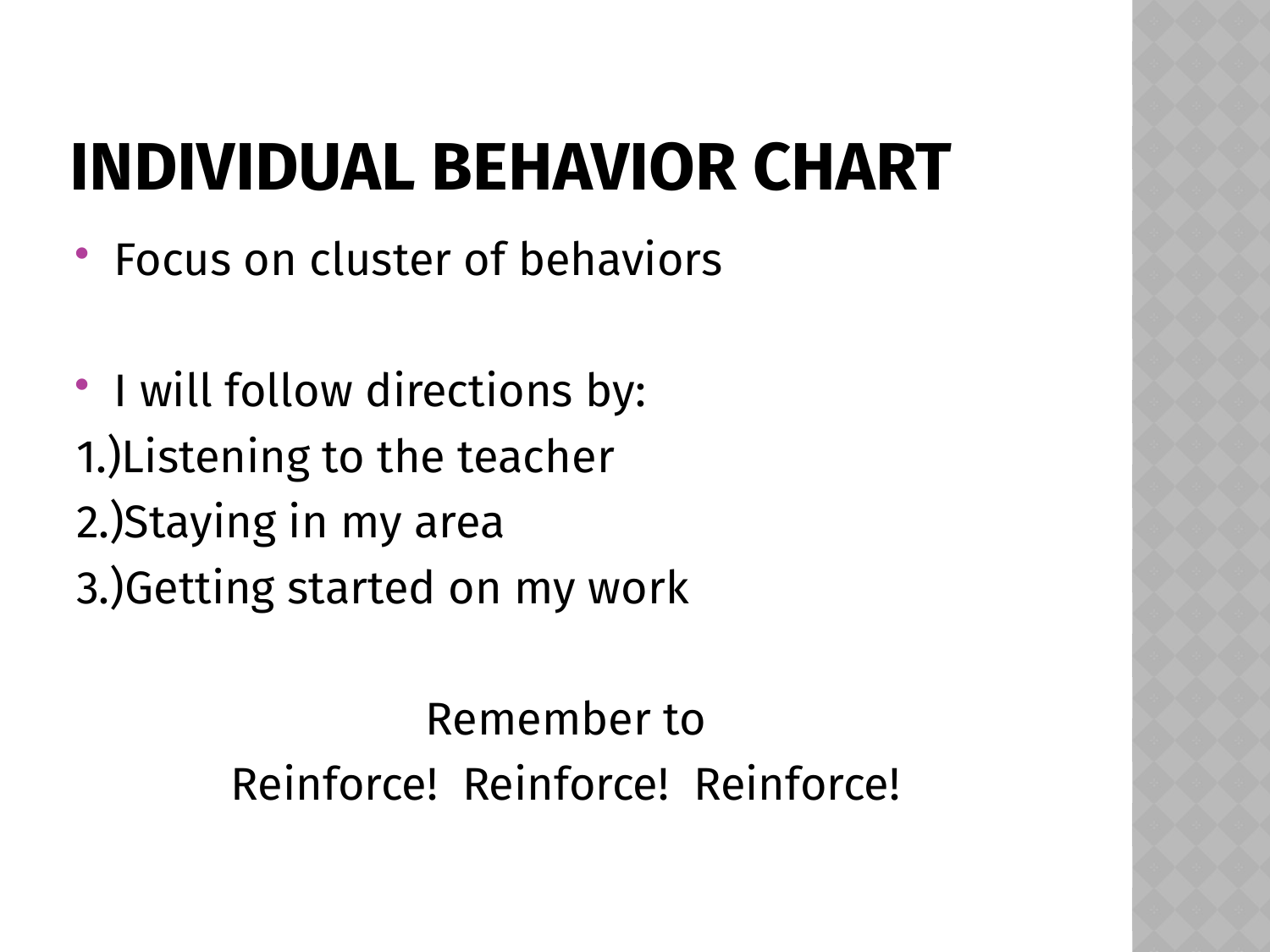

# Individual behavior chart
Focus on cluster of behaviors

I will follow directions by:
1.)Listening to the teacher
2.)Staying in my area
3.)Getting started on my work

Remember to
Reinforce!  Reinforce!  Reinforce!